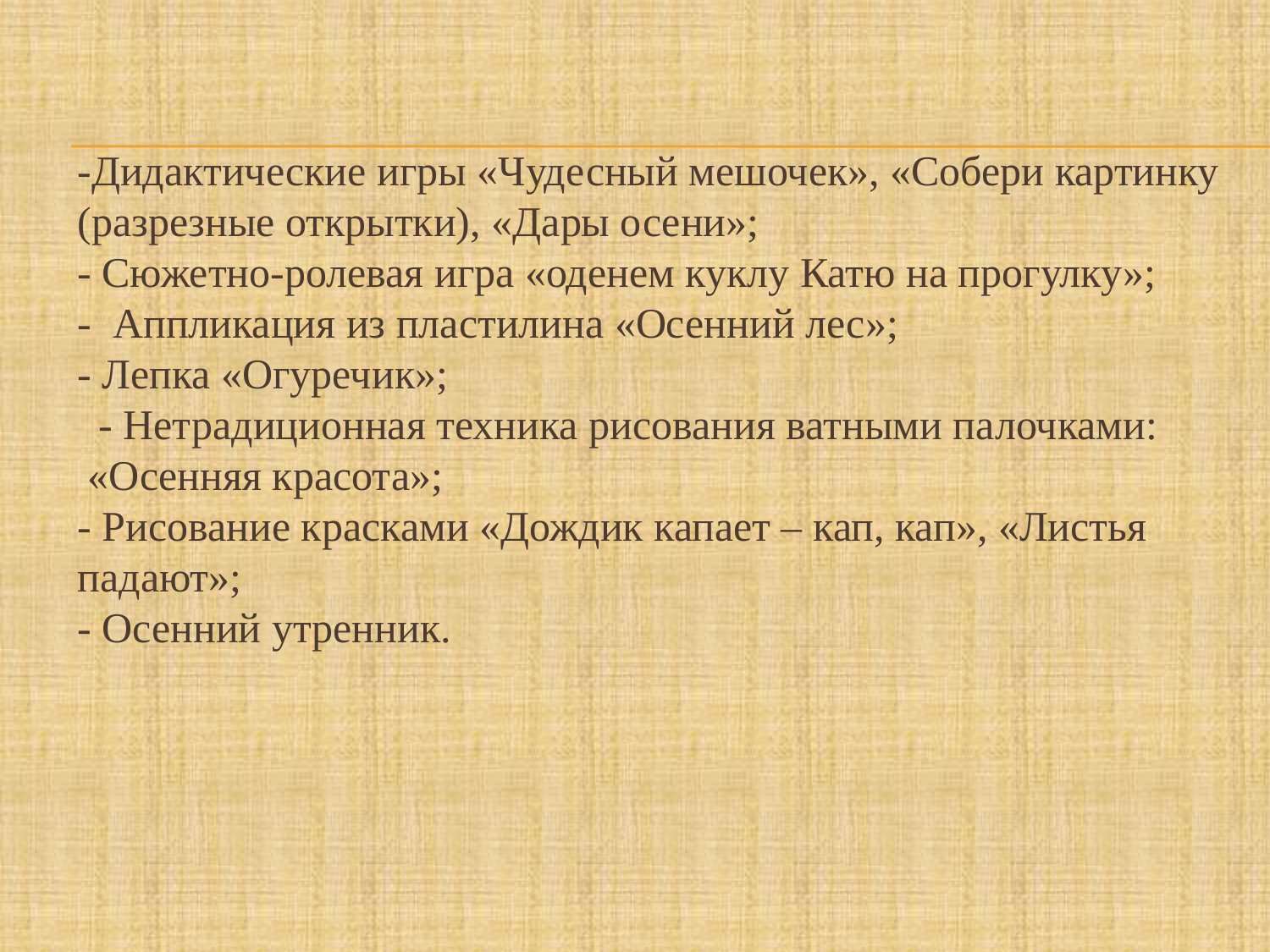

# -Дидактические игры «Чудесный мешочек», «Собери картинку (разрезные открытки), «Дары осени»; - Сюжетно-ролевая игра «оденем куклу Катю на прогулку»; -  Аппликация из пластилина «Осенний лес»; - Лепка «Огуречик»;							   - Нетрадиционная техника рисования ватными палочками:        «Осенняя красота»; - Рисование красками «Дождик капает – кап, кап», «Листья падают»; - Осенний утренник.